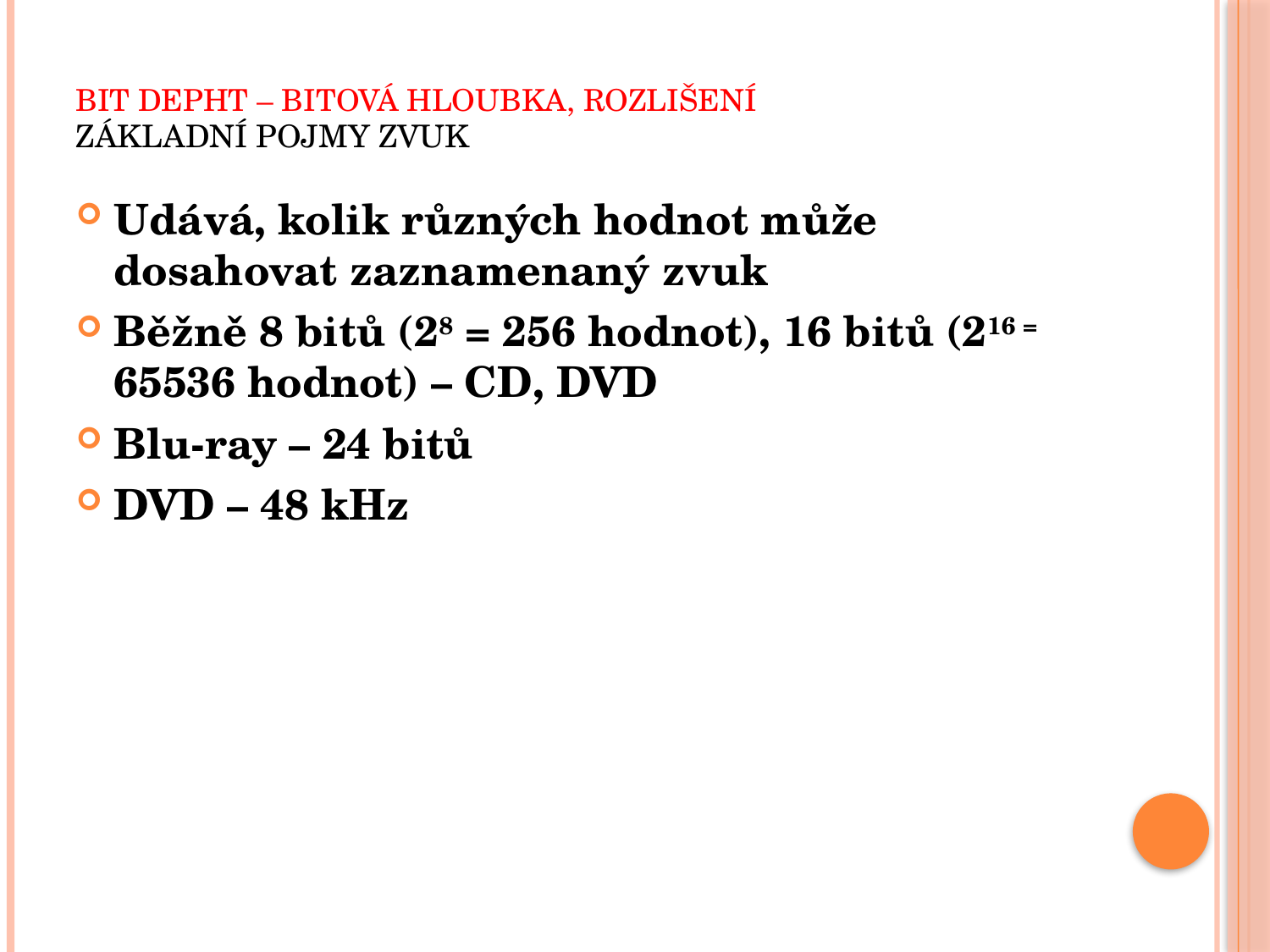

# Bit depht – bitová hloubka, rozlišení Základní pojmy zvuk
Udává, kolik různých hodnot může dosahovat zaznamenaný zvuk
Běžně 8 bitů (28 = 256 hodnot), 16 bitů (216 = 65536 hodnot) – CD, DVD
Blu-ray – 24 bitů
DVD – 48 kHz